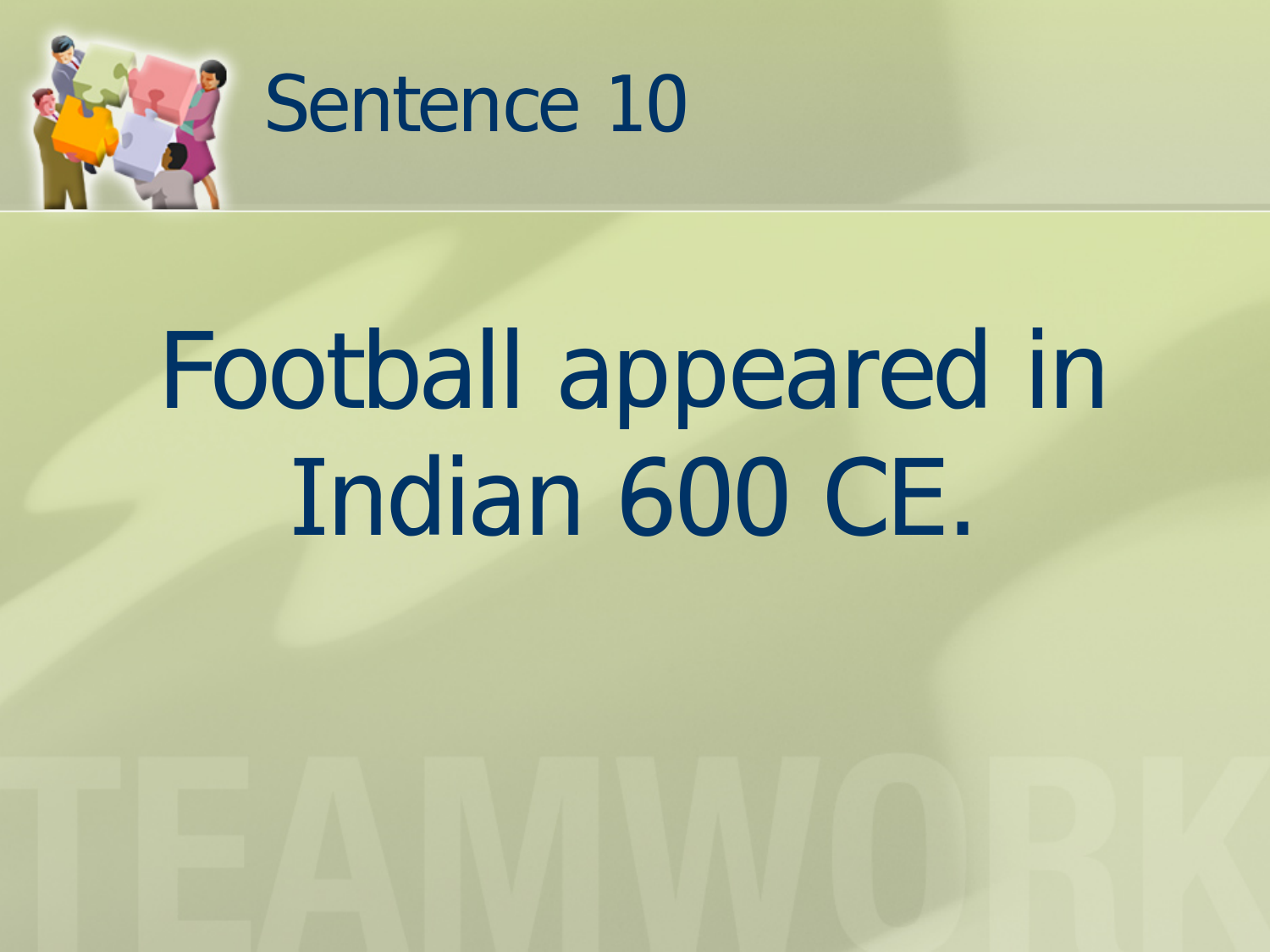

# Sentence 10
Football appeared in Indian 600 CE.